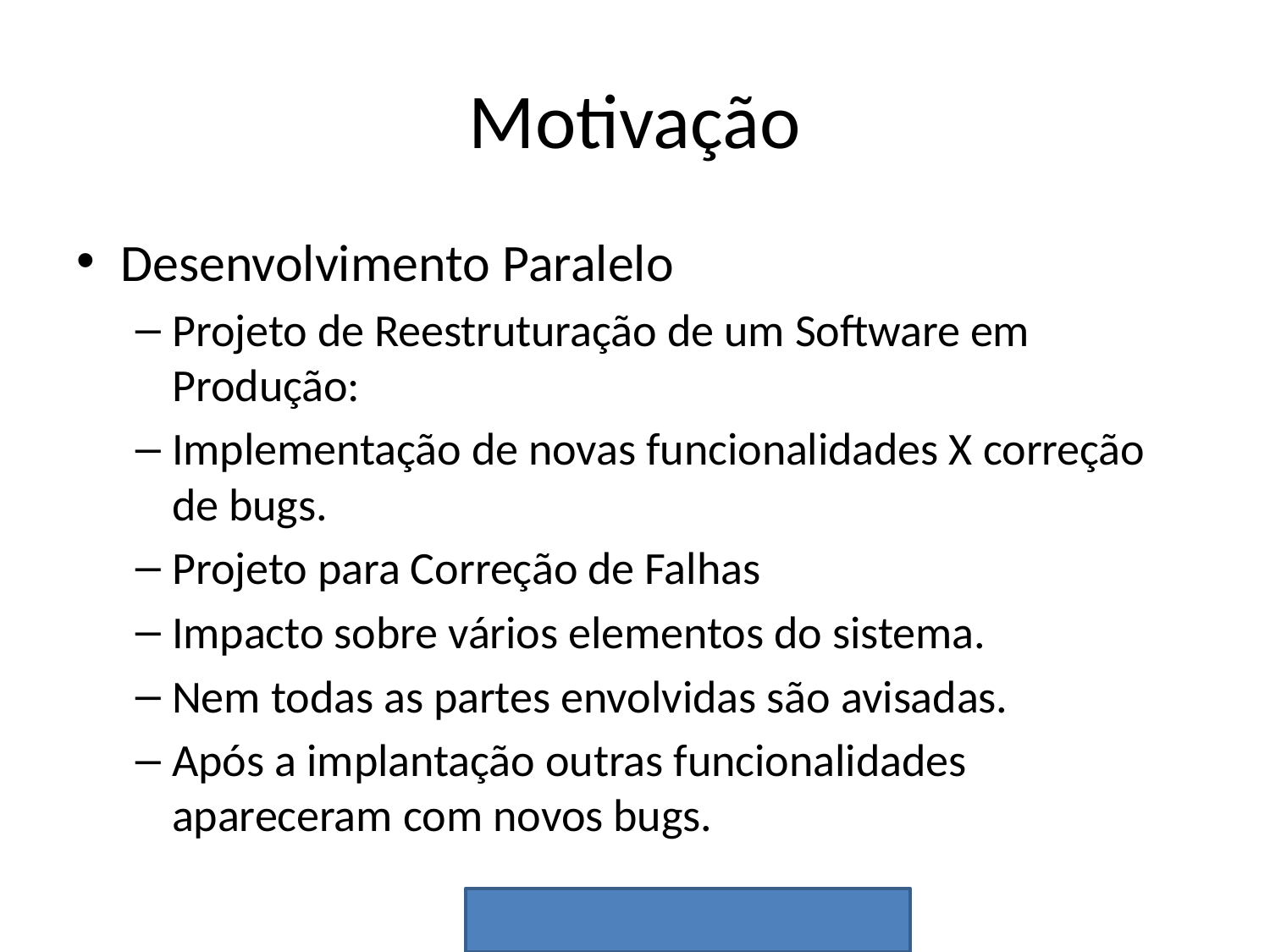

# Motivação
Desenvolvimento Paralelo
Projeto de Reestruturação de um Software em Produção:
Implementação de novas funcionalidades X correção de bugs.
Projeto para Correção de Falhas
Impacto sobre vários elementos do sistema.
Nem todas as partes envolvidas são avisadas.
Após a implantação outras funcionalidades apareceram com novos bugs.